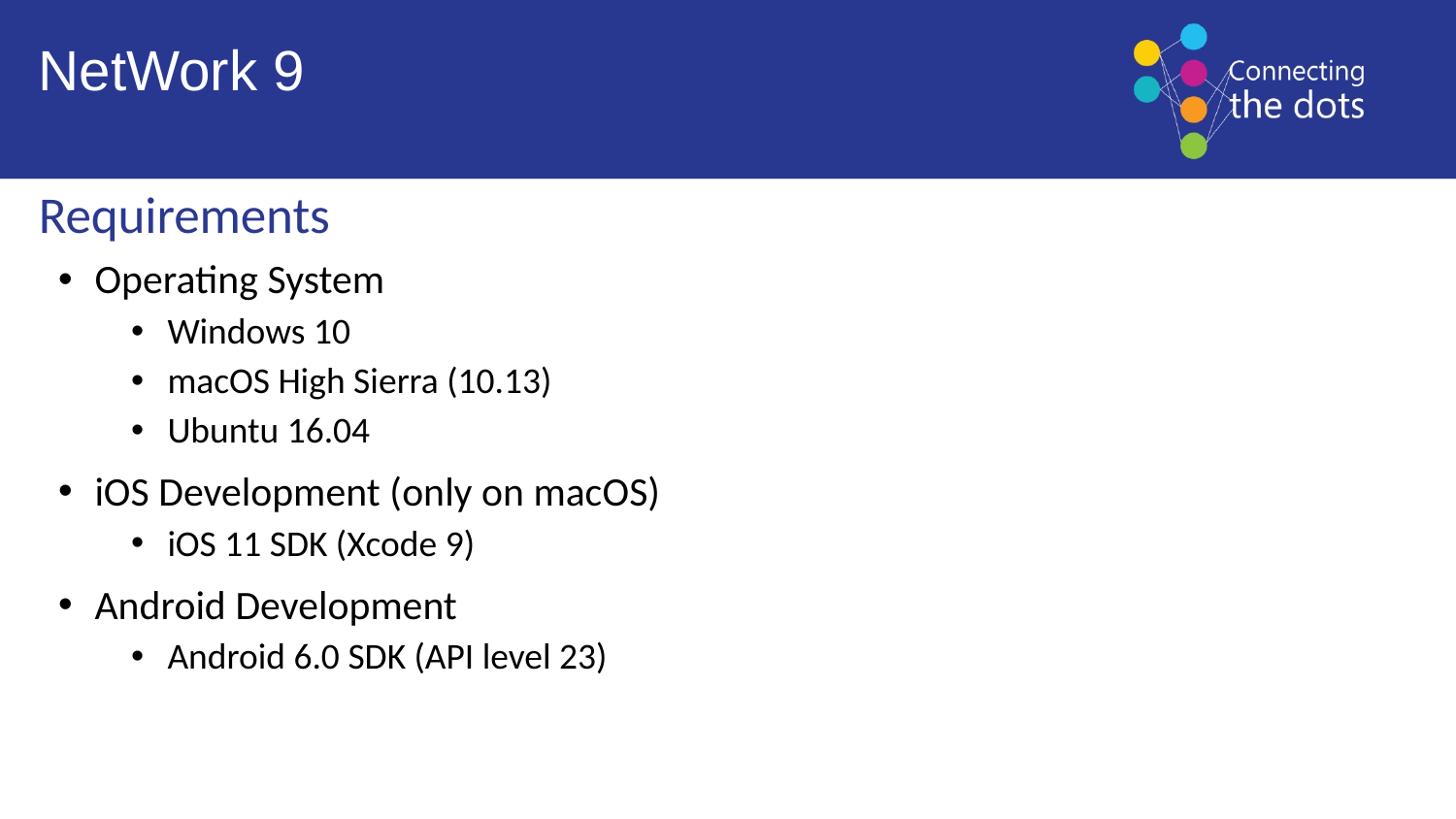

NetWork 9
Requirements
Operating System
Windows 10
macOS High Sierra (10.13)
Ubuntu 16.04
iOS Development (only on macOS)
iOS 11 SDK (Xcode 9)
Android Development
Android 6.0 SDK (API level 23)